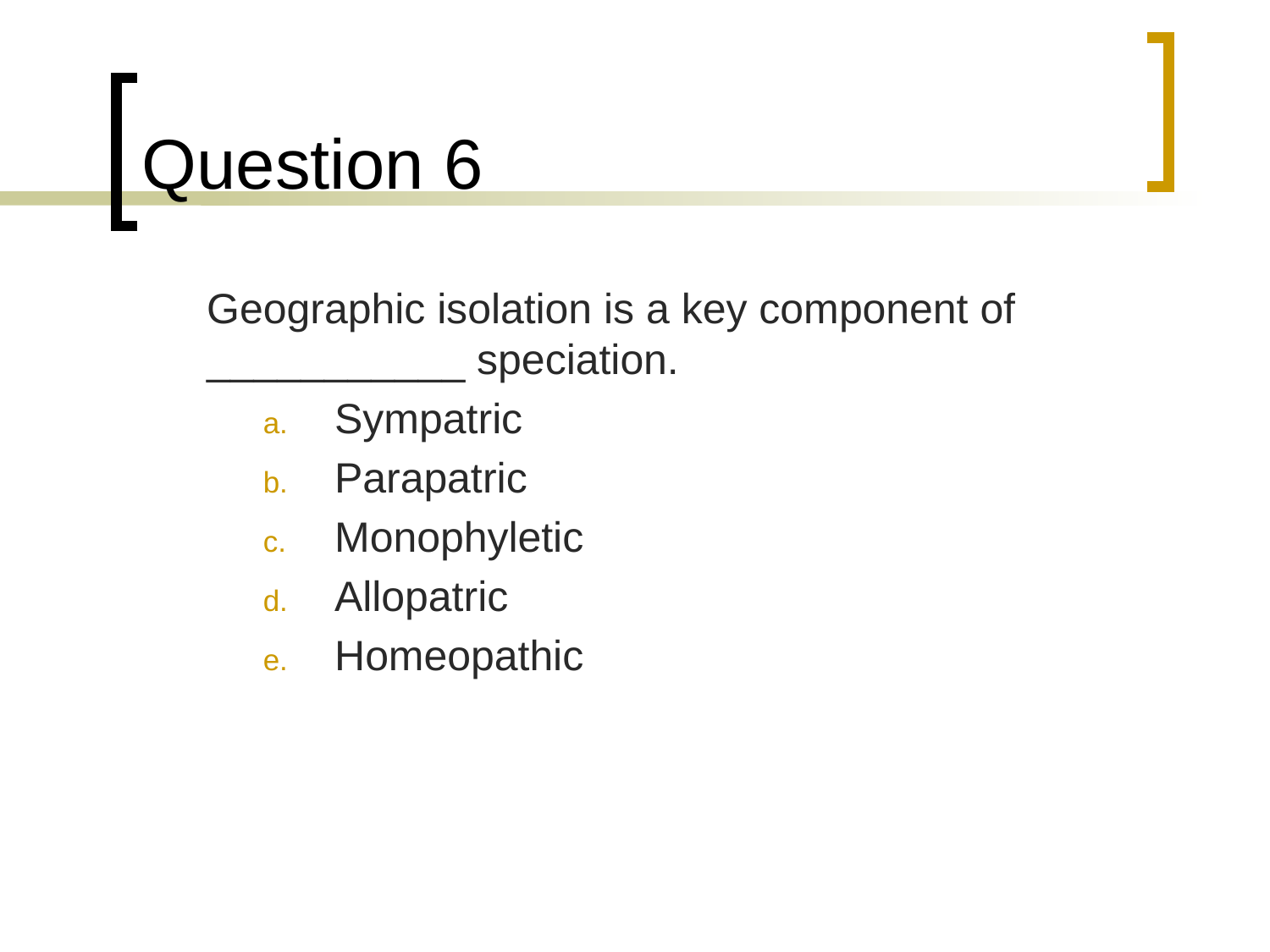

# Question 6
	Geographic isolation is a key component of ___________ speciation.
Sympatric
Parapatric
Monophyletic
Allopatric
Homeopathic